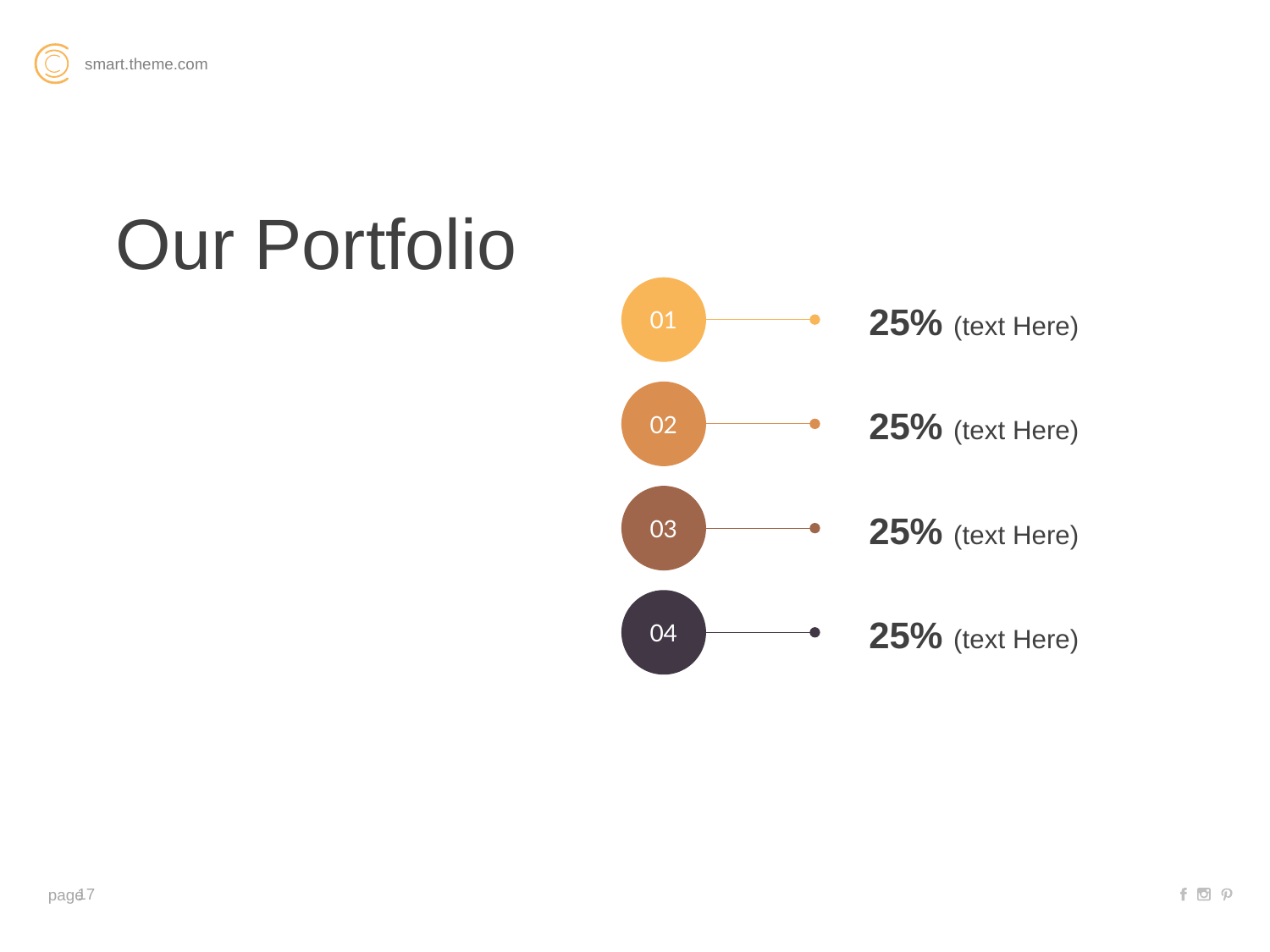

Our Portfolio
01
25% (text Here)
02
25% (text Here)
03
25% (text Here)
04
25% (text Here)